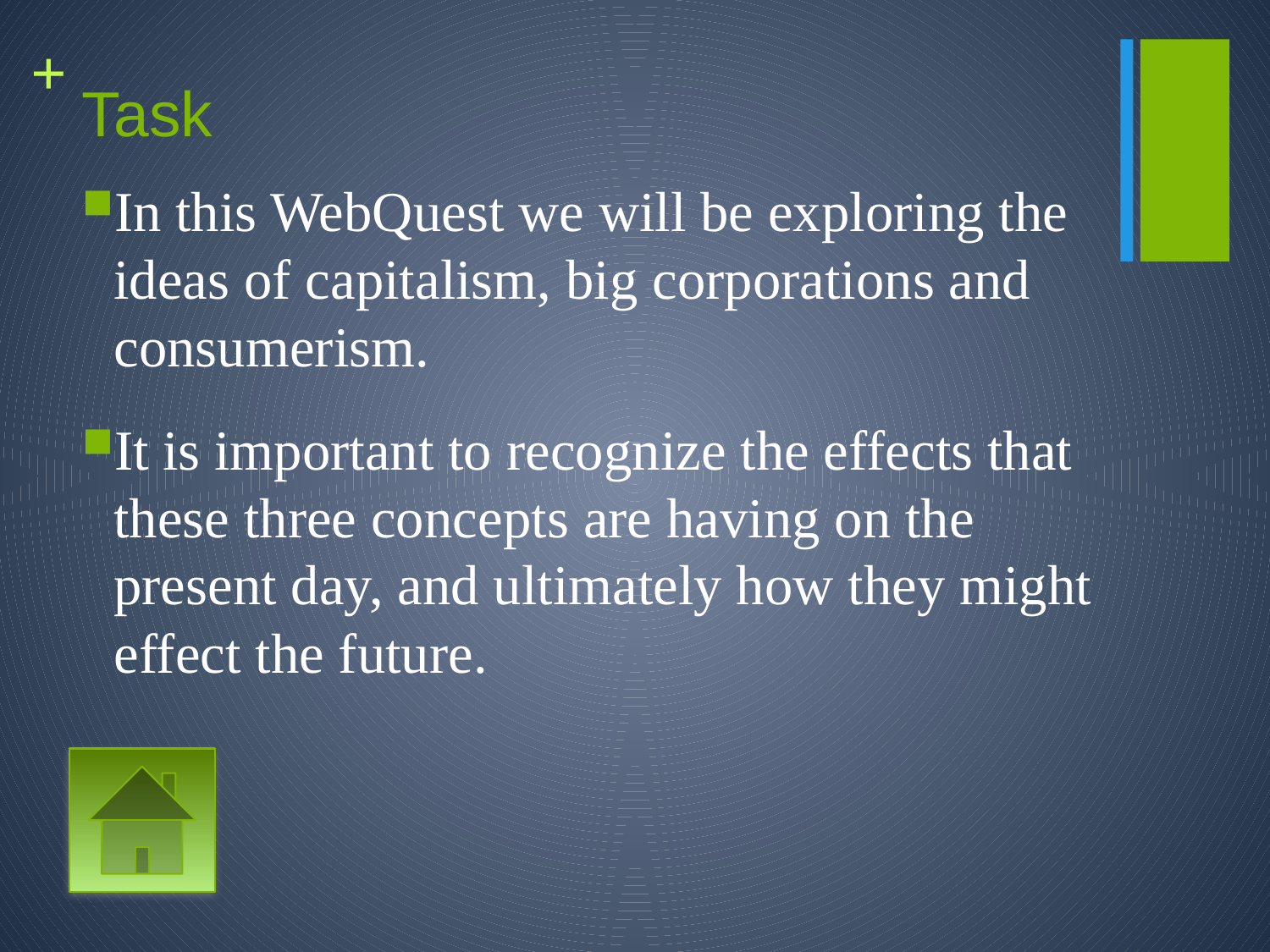

# Task
In this WebQuest we will be exploring the ideas of capitalism, big corporations and consumerism.
It is important to recognize the effects that these three concepts are having on the present day, and ultimately how they might effect the future.